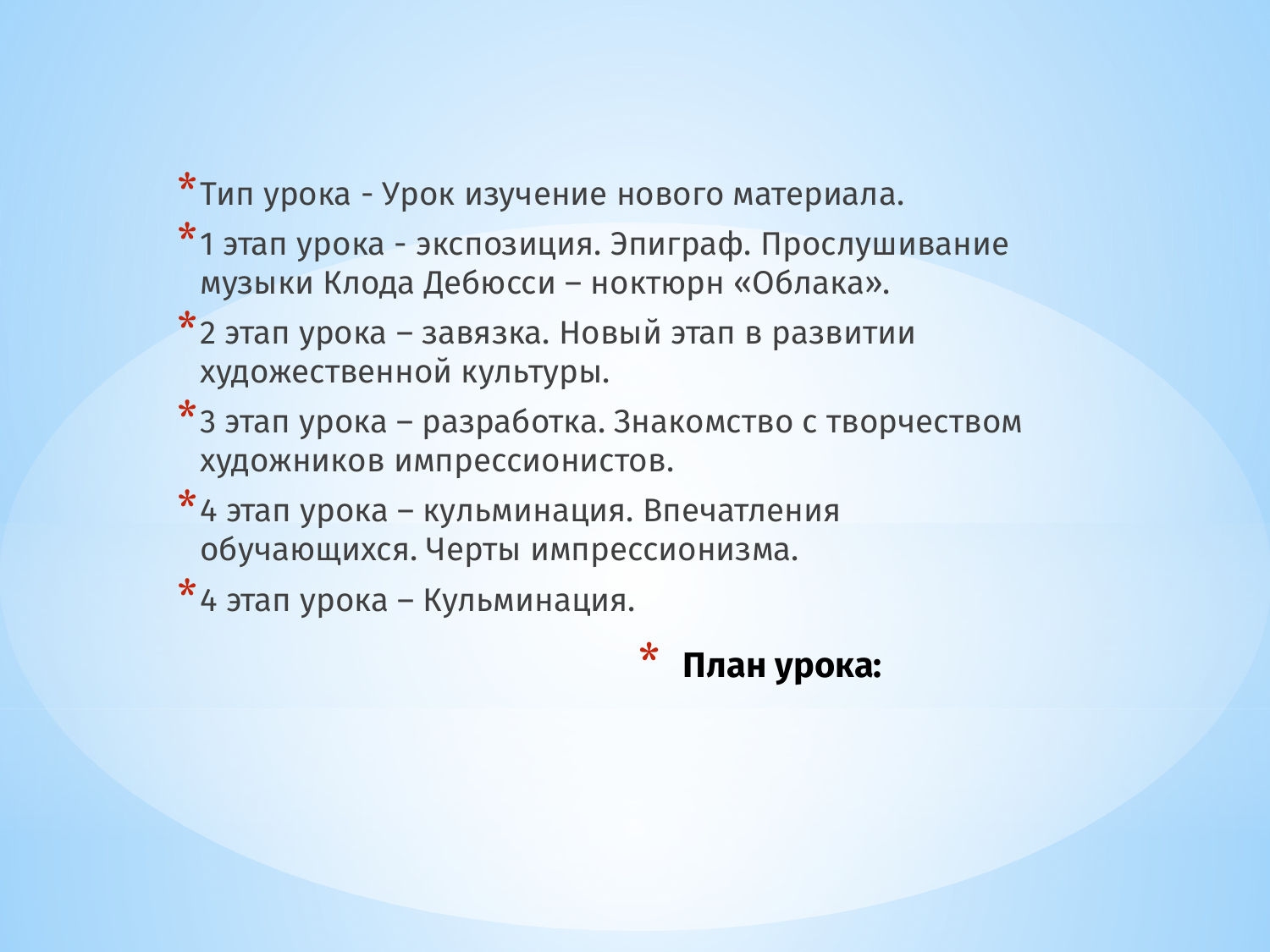

Тип урока - Урок изучение нового материала.
1 этап урока - экспозиция. Эпиграф. Прослушивание музыки Клода Дебюсси – ноктюрн «Облака».
2 этап урока – завязка. Новый этап в развитии художественной культуры.
3 этап урока – разработка. Знакомство с творчеством художников импрессионистов.
4 этап урока – кульминация. Впечатления обучающихся. Черты импрессионизма.
4 этап урока – Кульминация.
# План урока: